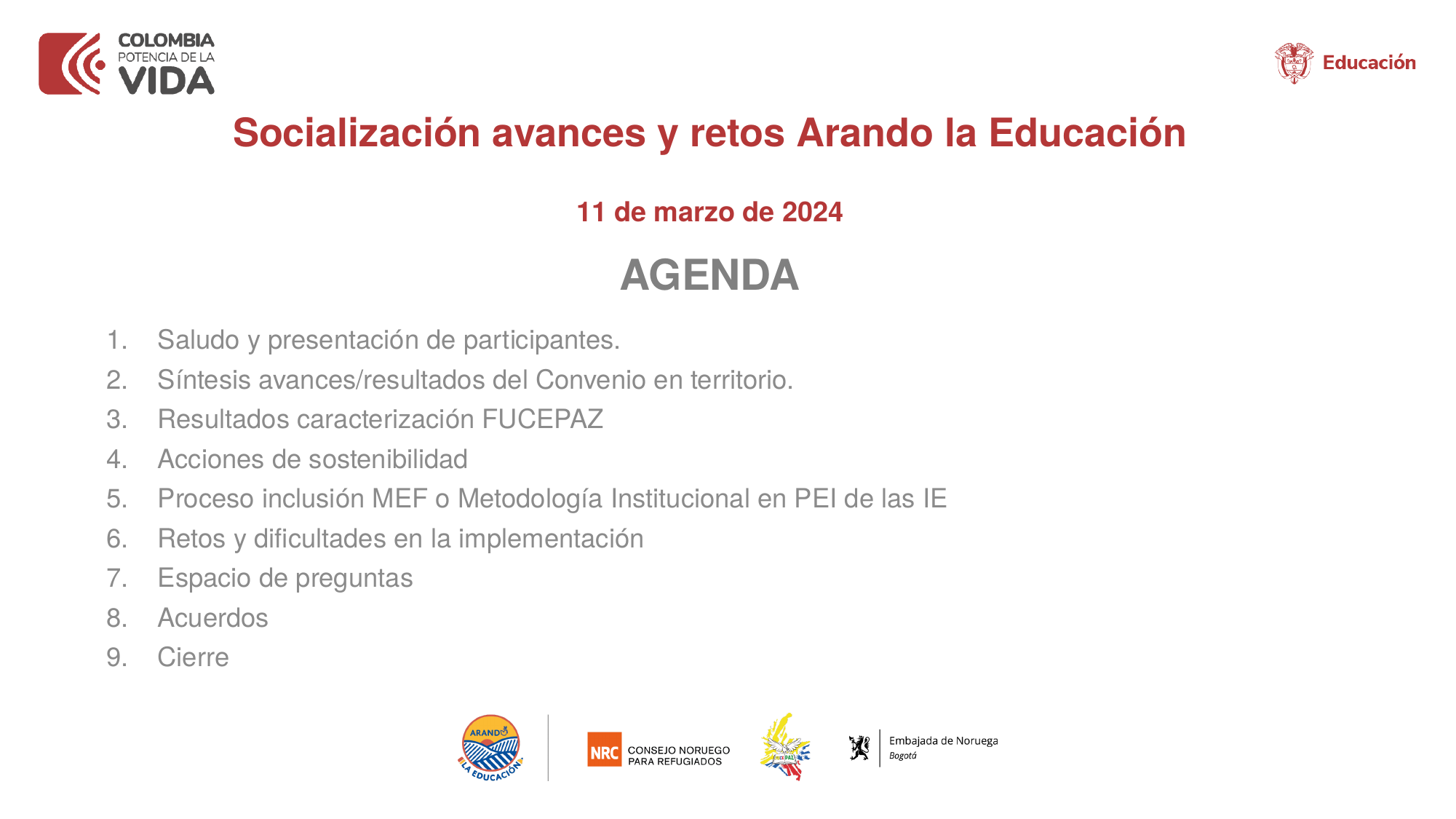

Socialización avances y retos Arando la Educación

11 de marzo de 2024
# AGENDA
Saludo y presentación de participantes.
Síntesis avances/resultados del Convenio en territorio.
Resultados caracterización FUCEPAZ
Acciones de sostenibilidad
Proceso inclusión MEF o Metodología Institucional en PEI de las IE
Retos y dificultades en la implementación
Espacio de preguntas
Acuerdos
Cierre